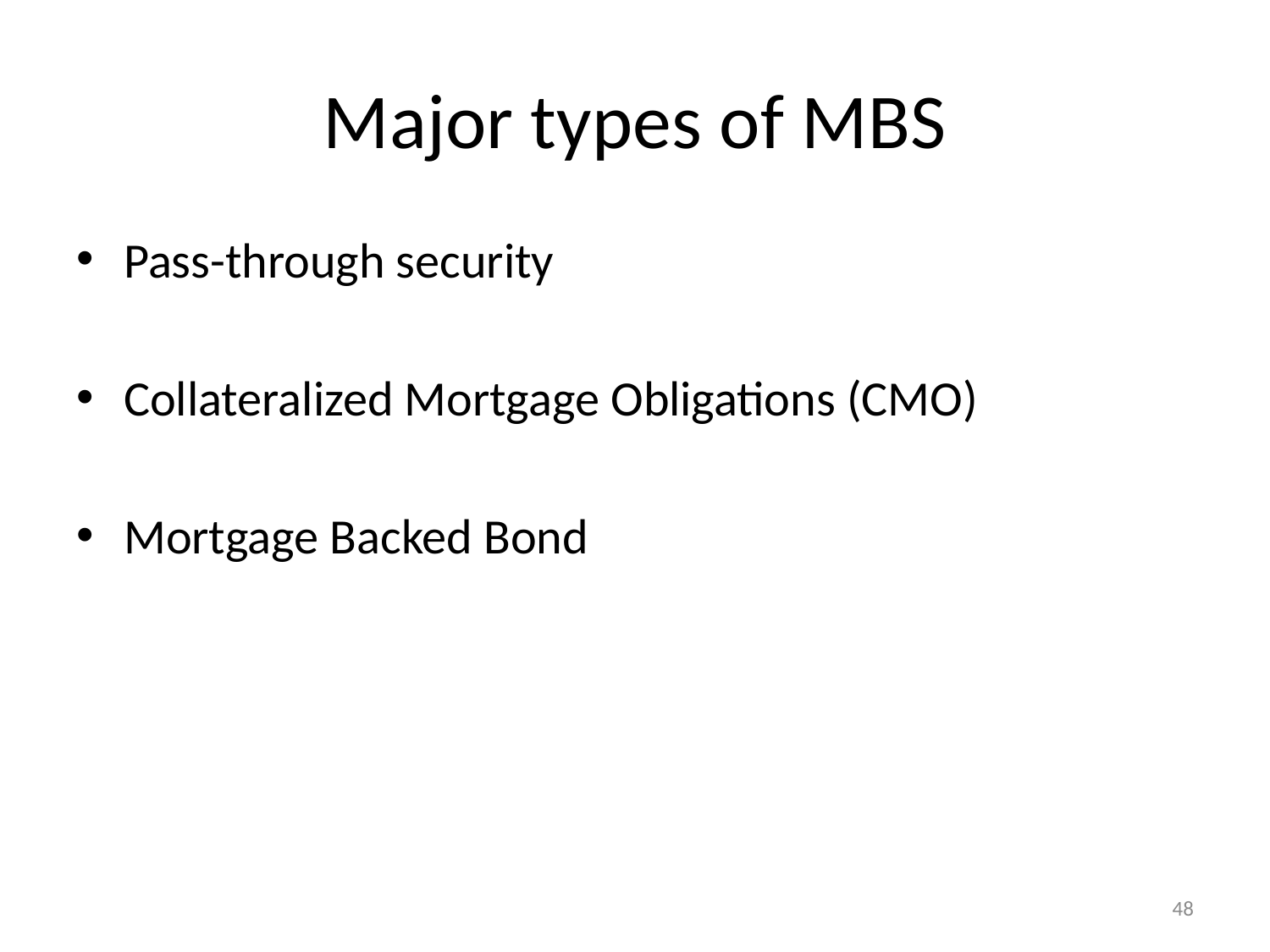

# Major types of MBS
Pass-through security

Collateralized Mortgage Obligations (CMO)

Mortgage Backed Bond
48